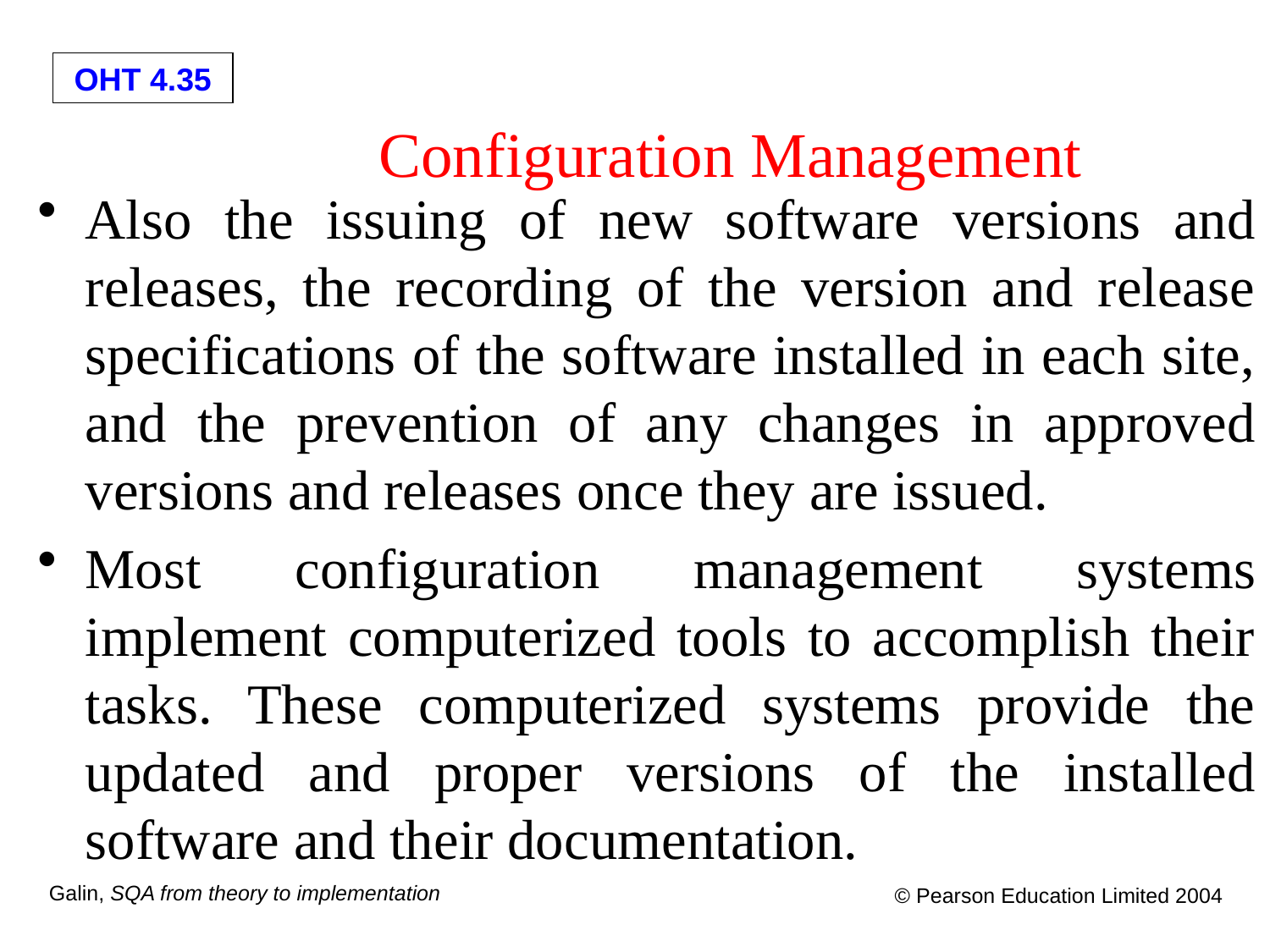

# Configuration Management
Also the issuing of new software versions and releases, the recording of the version and release specifications of the software installed in each site, and the prevention of any changes in approved versions and releases once they are issued.
Most configuration management systems implement computerized tools to accomplish their tasks. These computerized systems provide the updated and proper versions of the installed software and their documentation.